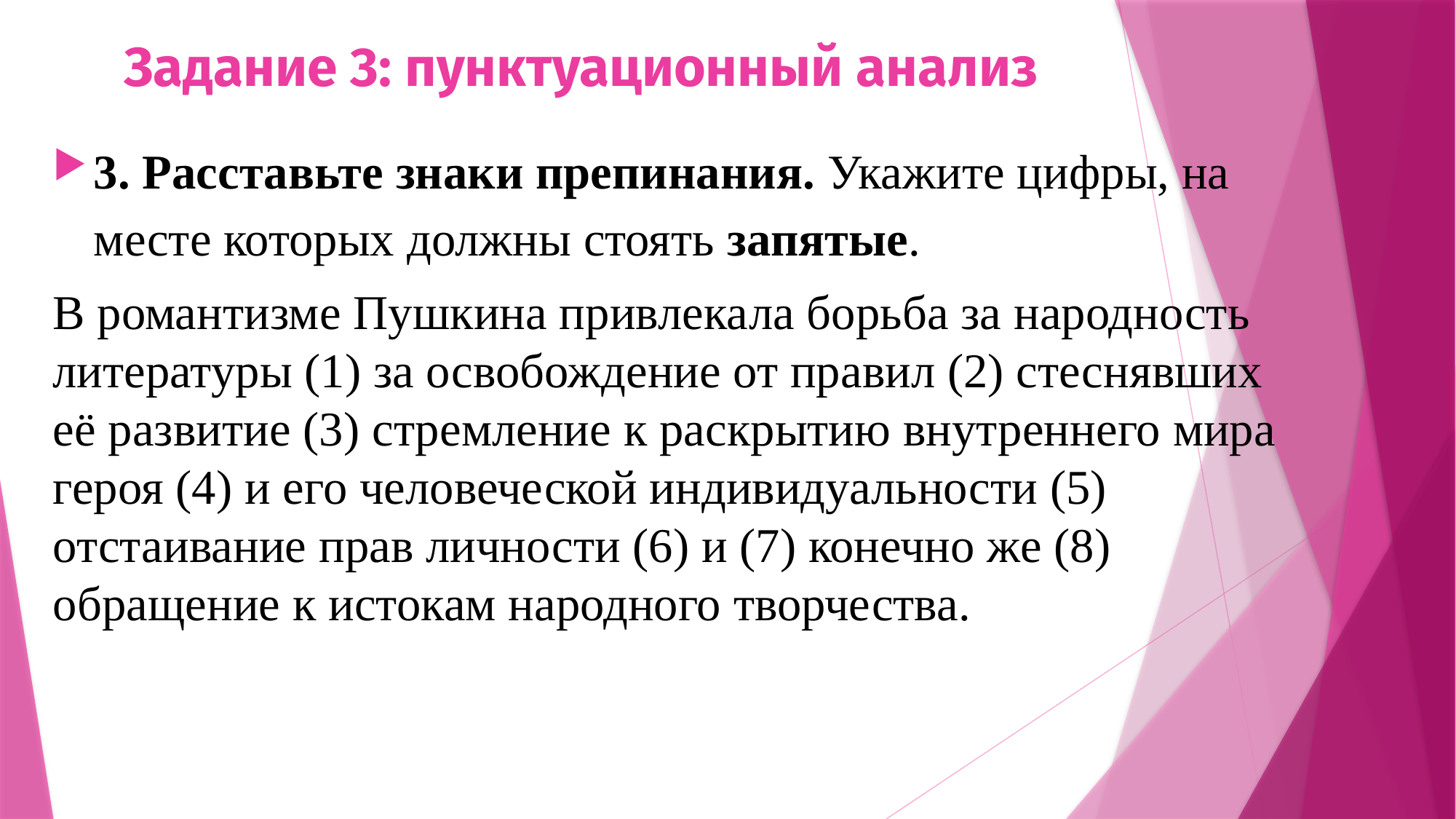

# Задание 3: пунктуационный анализ
3. Расставьте знаки препинания. Укажите цифры, на месте которых должны стоять запятые.
В романтизме Пушкина привлекала борьба за народность литературы (1) за освобождение от правил (2) стеснявших её развитие (3) стремление к раскрытию внутреннего мира героя (4) и его человеческой индивидуальности (5) отстаивание прав личности (6) и (7) конечно же (8) обращение к истокам народного творчества.